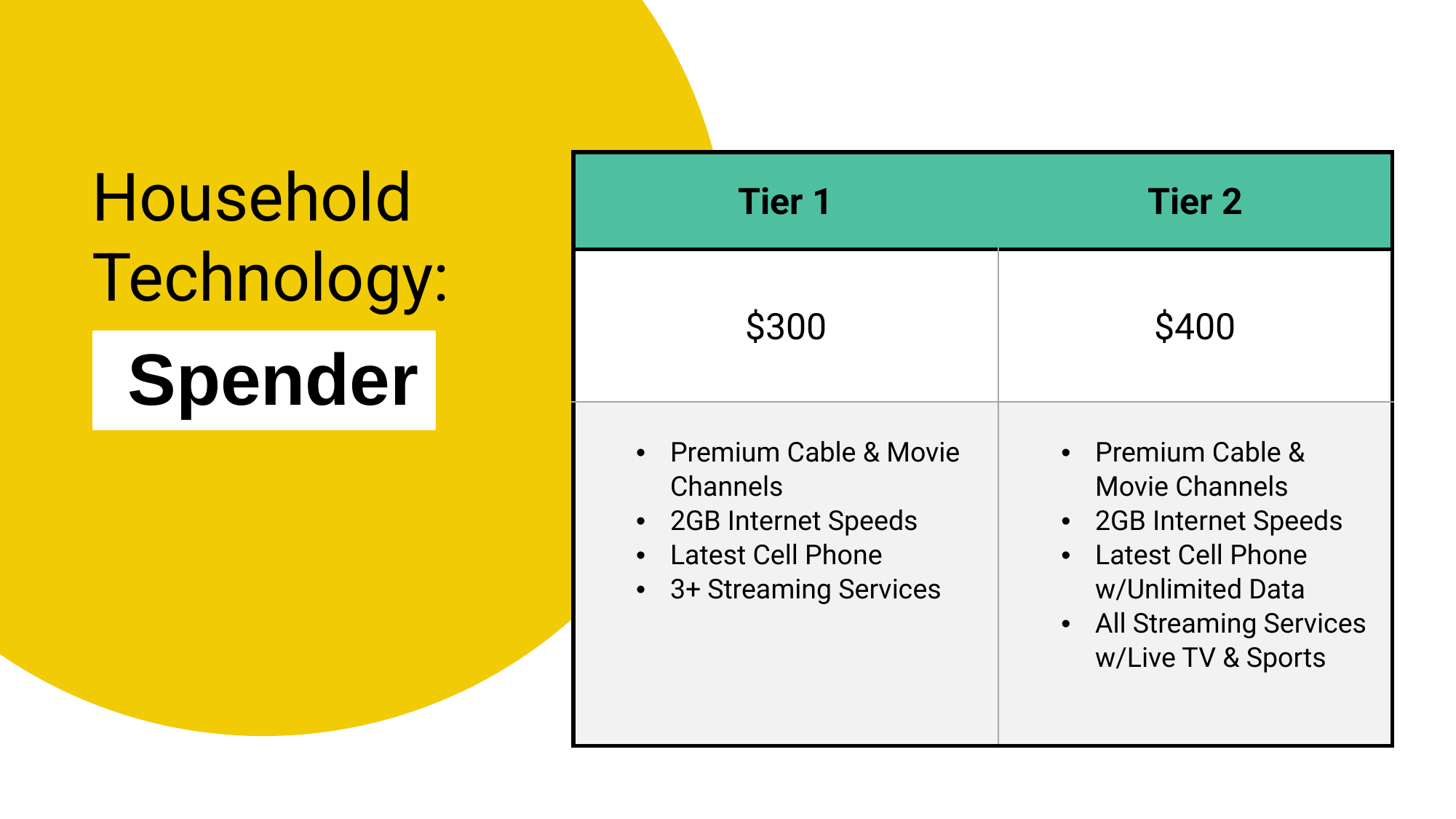

Household Technology:
  Spender
| Tier 1 | Tier 2 |
| --- | --- |
| $300 | $400 |
| Premium Cable & Movie Channels 2GB Internet Speeds Latest Cell Phone 3+ Streaming Services | Premium Cable & Movie Channels 2GB Internet Speeds Latest Cell Phone w/Unlimited Data All Streaming Services w/Live TV & Sports |